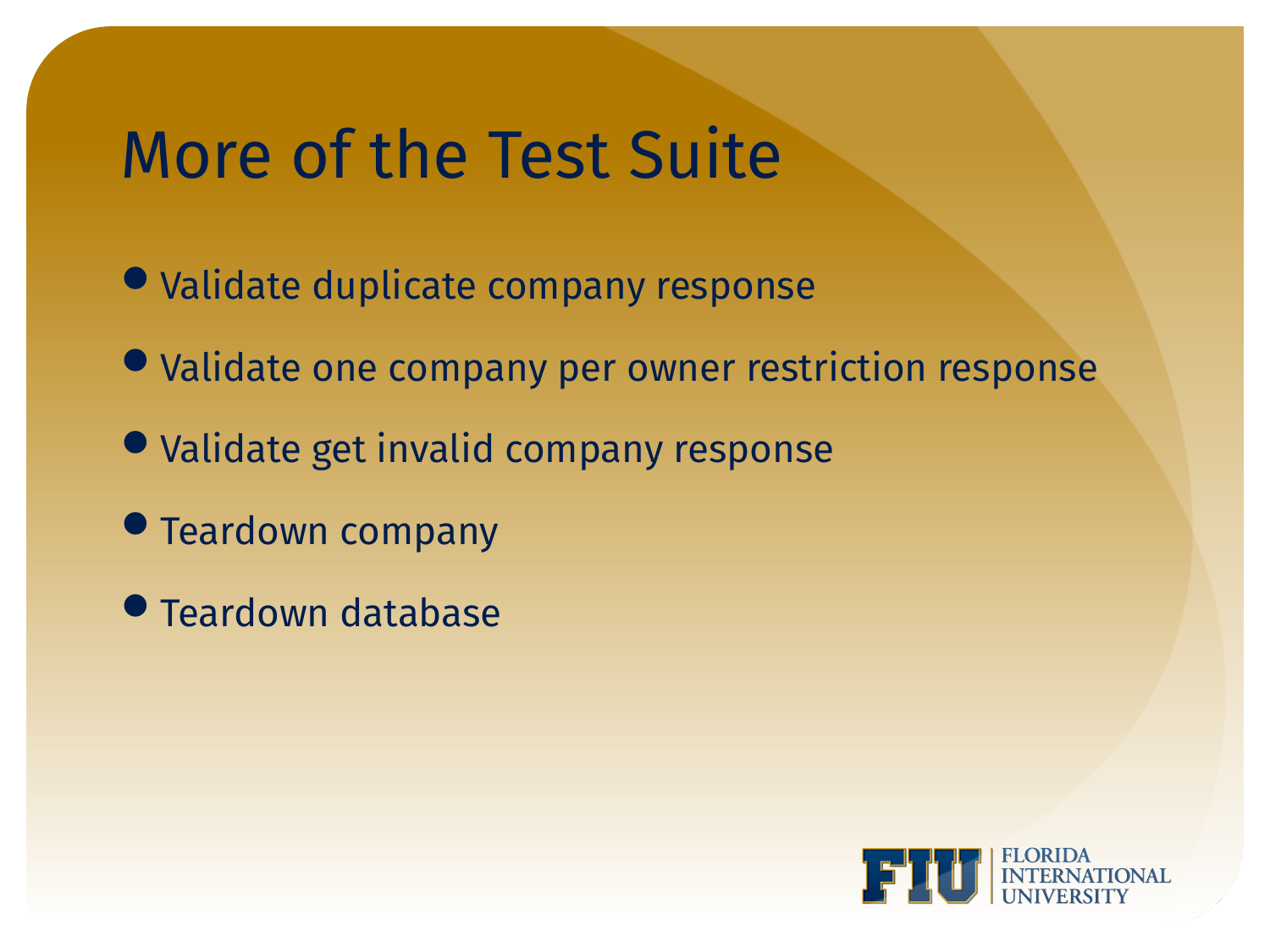

# More of the Test Suite
Validate duplicate company response
Validate one company per owner restriction response
Validate get invalid company response
Teardown company
Teardown database